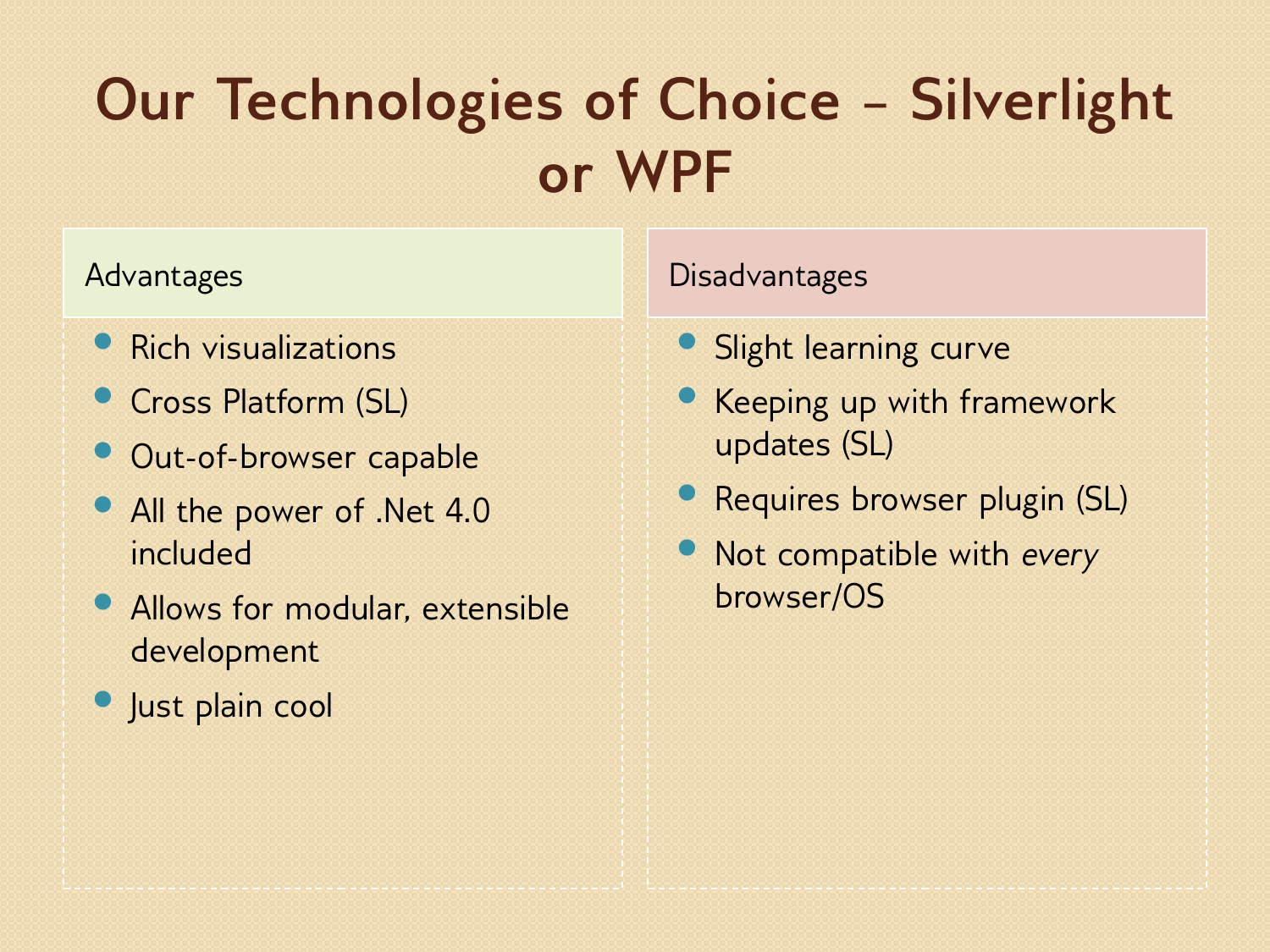

# Our Technologies of Choice – Silverlight or WPF
Advantages
Disadvantages
Rich visualizations
Cross Platform (SL)
Out-of-browser capable
All the power of .Net 4.0 included
Allows for modular, extensible development
Just plain cool

Slight learning curve
Keeping up with framework updates (SL)
Requires browser plugin (SL)
Not compatible with every browser/OS